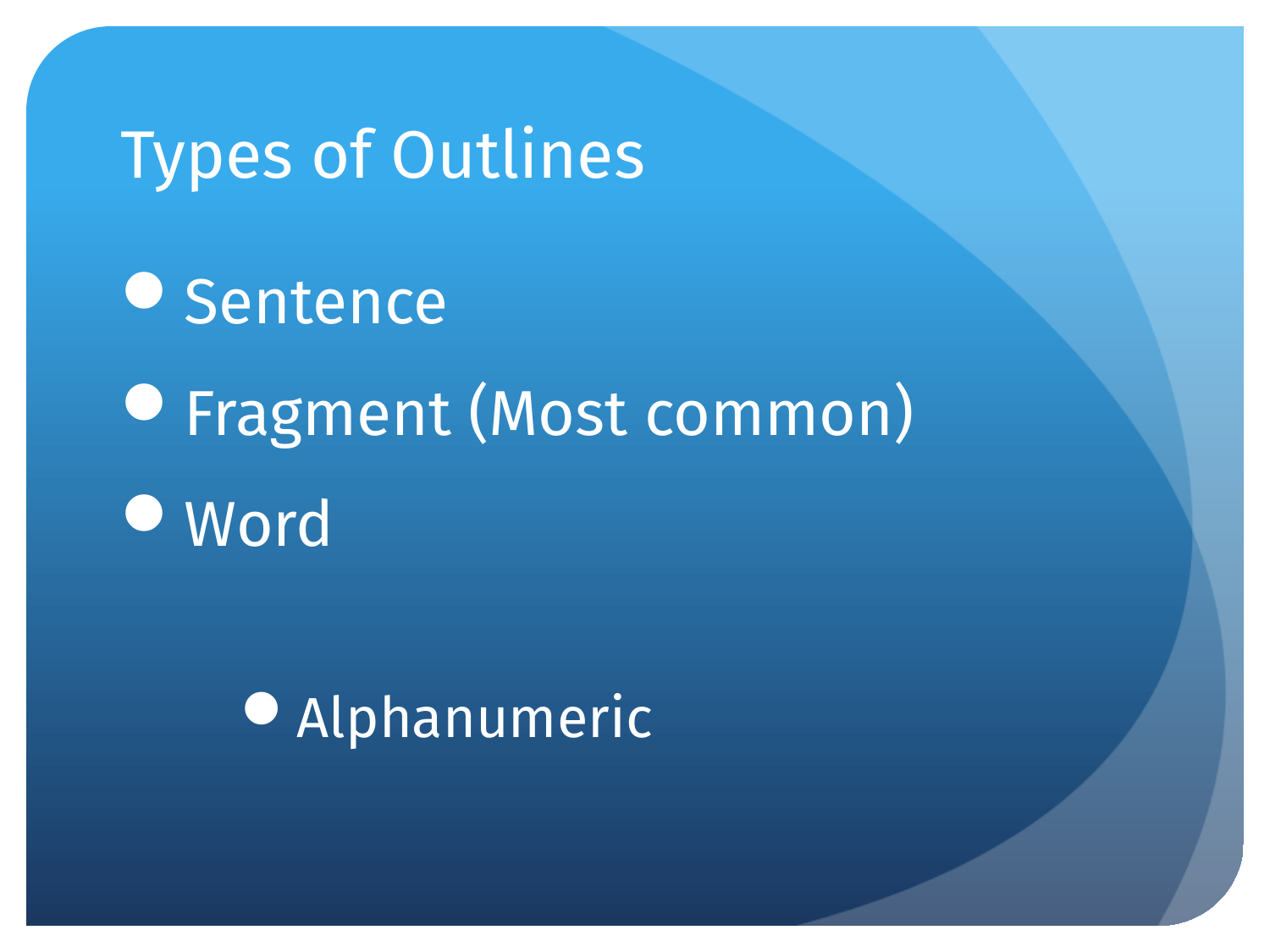

# Types of Outlines
Sentence
Fragment (Most common)
Word

Alphanumeric